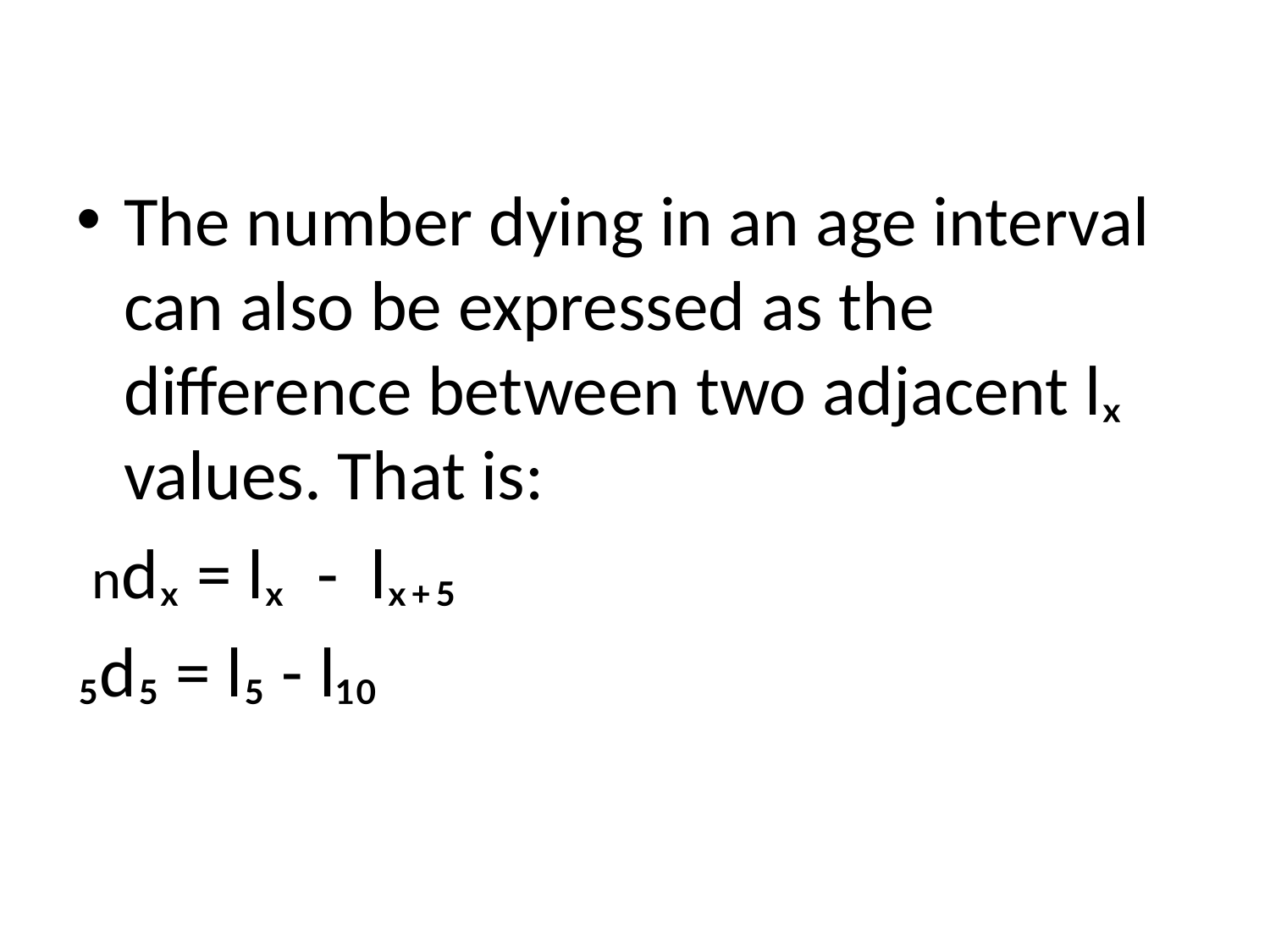

The number dying in an age interval can also be expressed as the difference between two adjacent lₓ values. That is:
 ndₓ = lₓ  -  lₓ₊₅
₅d₅ = l₅ - l₁₀